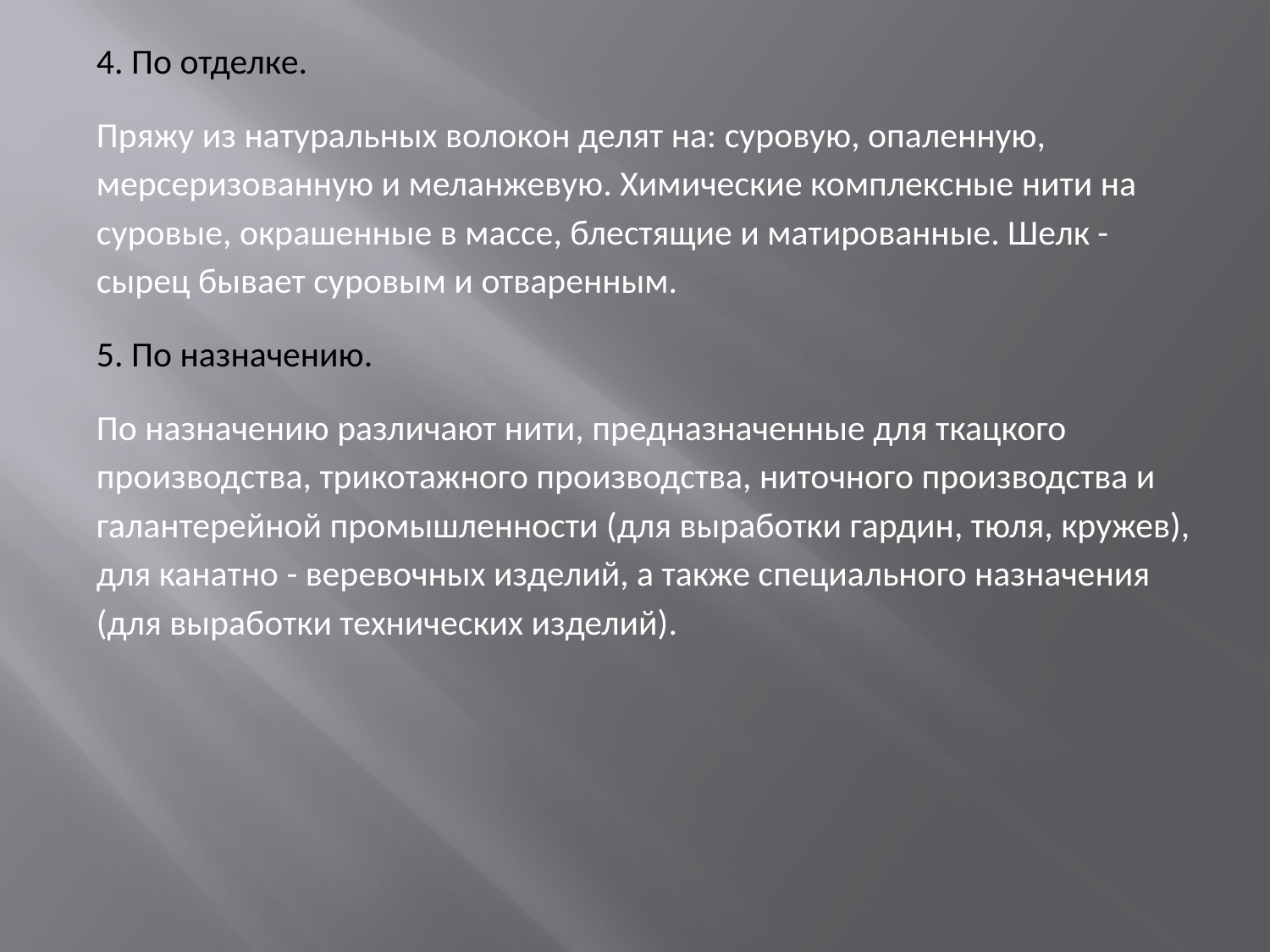

4. По отделке.
Пряжу из натуральных волокон делят на: суровую, опаленную, мерсеризованную и меланжевую. Химические комплексные нити на суровые, окрашенные в массе, блестящие и матированные. Шелк - сырец бывает суровым и отваренным.
5. По назначению.
По назначению различают нити, предназначенные для ткацкого производства, трикотажного производства, ниточного производства и галантерейной промышленности (для выработки гардин, тюля, кружев), для канатно - веревочных изделий, а также специального назначения (для выработки технических изделий).